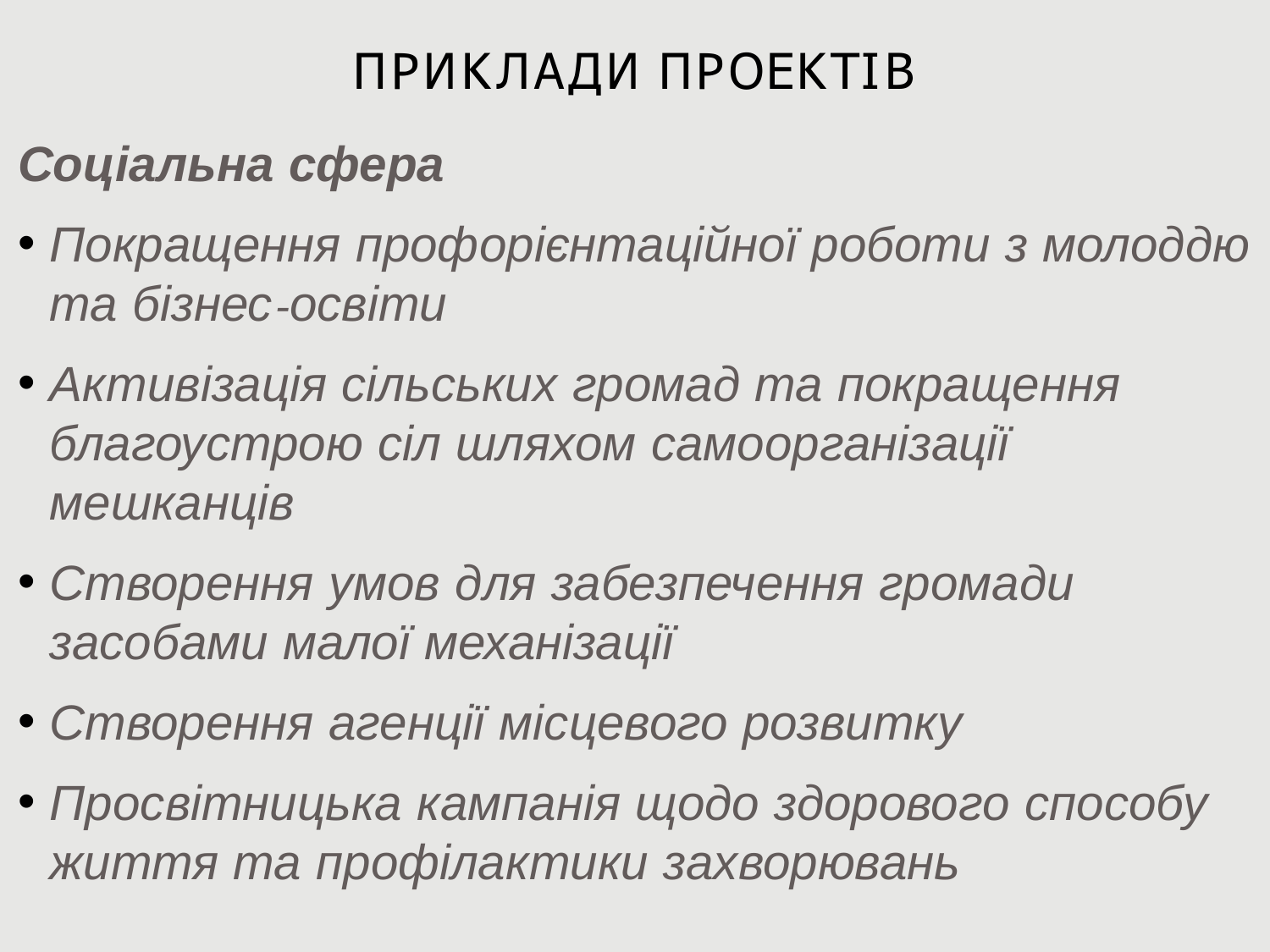

ПРИКЛАДИ ПРОЕКТІВ
Соціальна сфера
Покращення профорієнтаційної роботи з молоддю та бізнес-освіти
Активізація сільських громад та покращення благоустрою сіл шляхом самоорганізації мешканців
Створення умов для забезпечення громади засобами малої механізації
Створення агенції місцевого розвитку
Просвітницька кампанія щодо здорового способу життя та профілактики захворювань